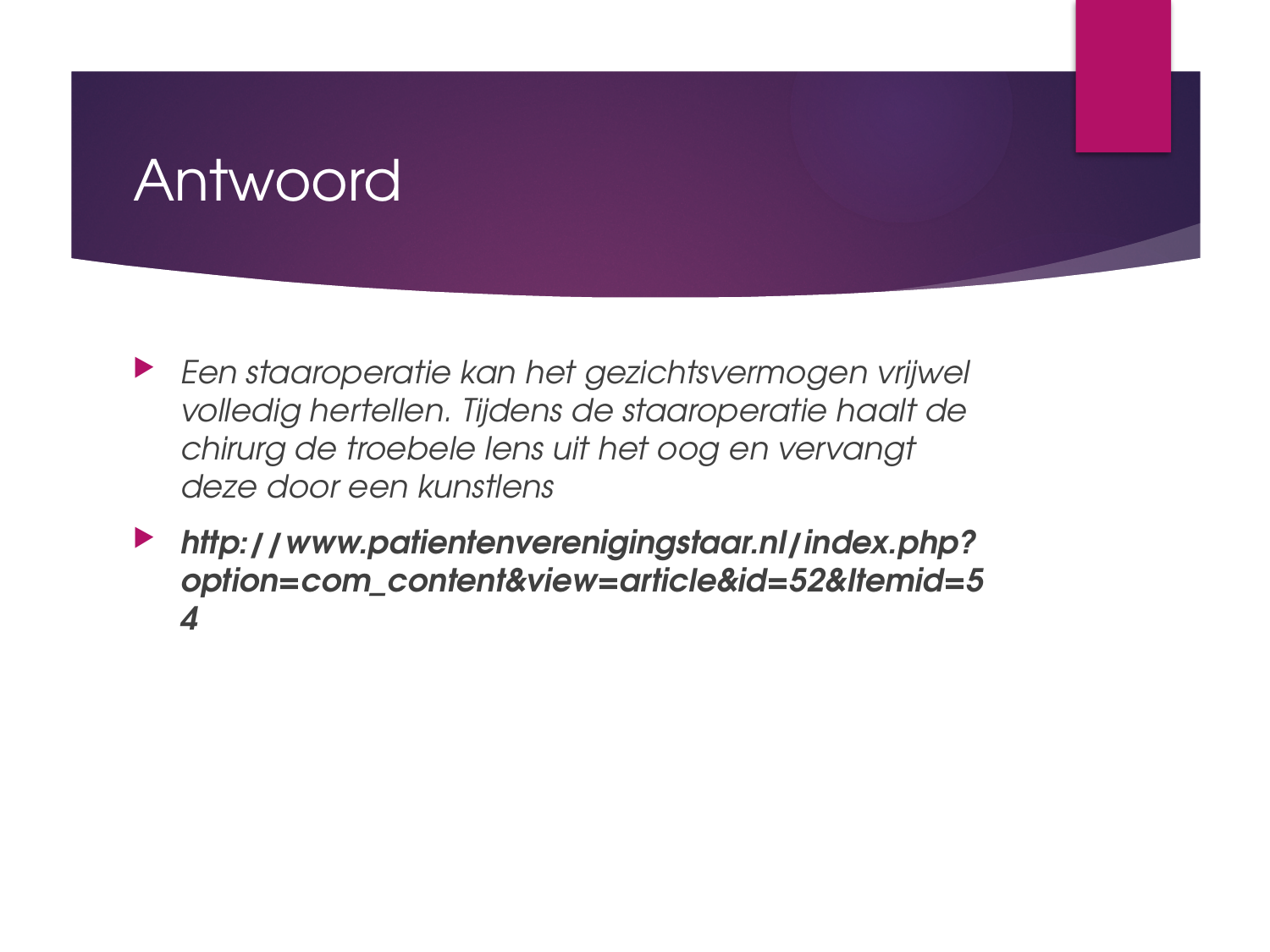

# Antwoord
Een staaroperatie kan het gezichtsvermogen vrijwel volledig hertellen. Tijdens de staaroperatie haalt de chirurg de troebele lens uit het oog en vervangt deze door een kunstlens
http://www.patientenverenigingstaar.nl/index.php?option=com_content&view=article&id=52&Itemid=54